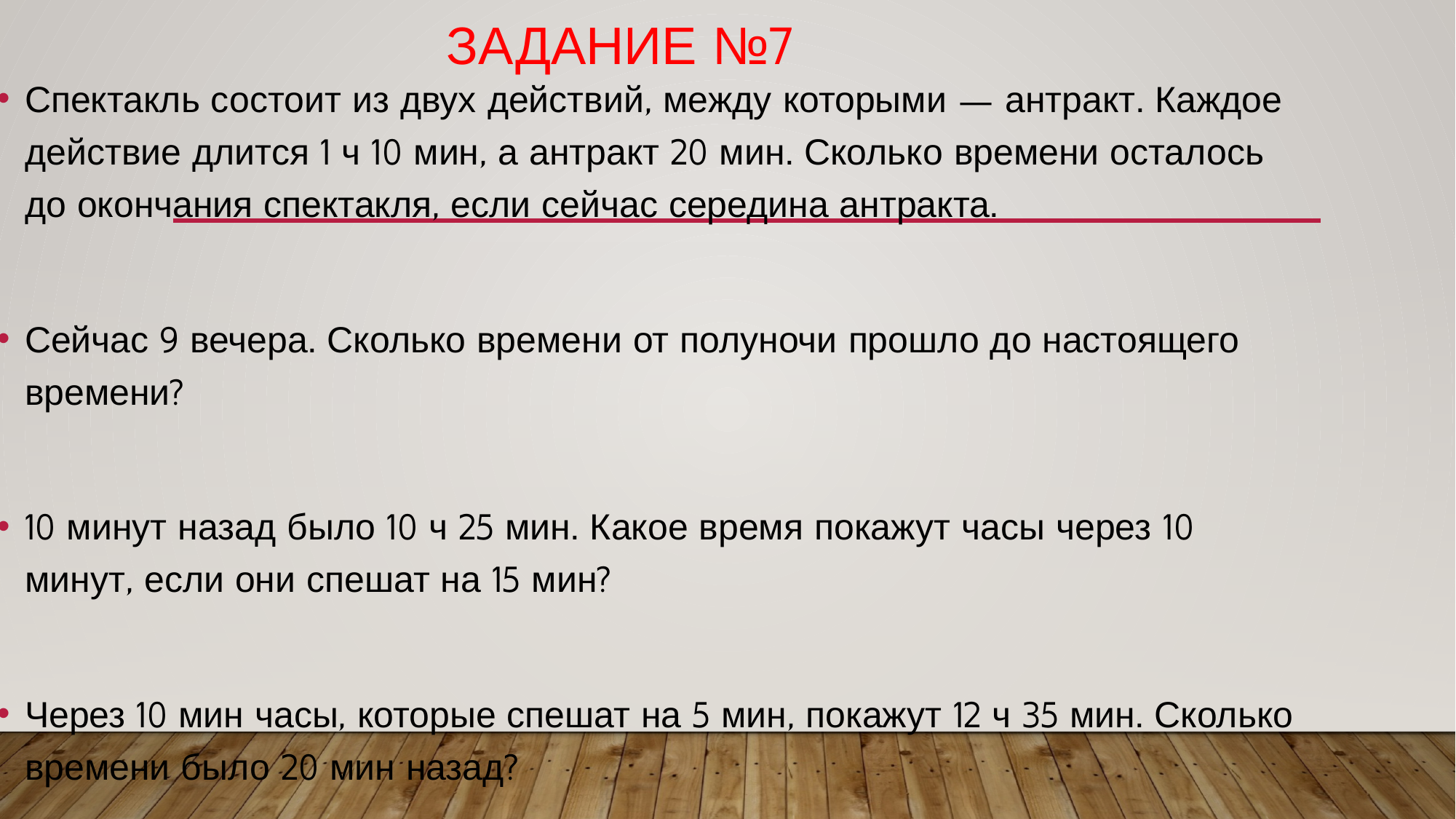

# Задание №7
Спектакль состоит из двух действий, между которыми — антракт. Каждое действие длится 1 ч 10 мин, а антракт 20 мин. Сколько времени осталось до окончания спектакля, если сейчас середина антракта.

Сейчас 9 вечера. Сколько времени от полуночи прошло до настоящего времени?

10 минут назад было 10 ч 25 мин. Какое время покажут часы через 10 минут, если они спешат на 15 мин?

Через 10 мин часы, которые спешат на 5 мин, покажут 12 ч 35 мин. Сколько времени было 20 мин назад?